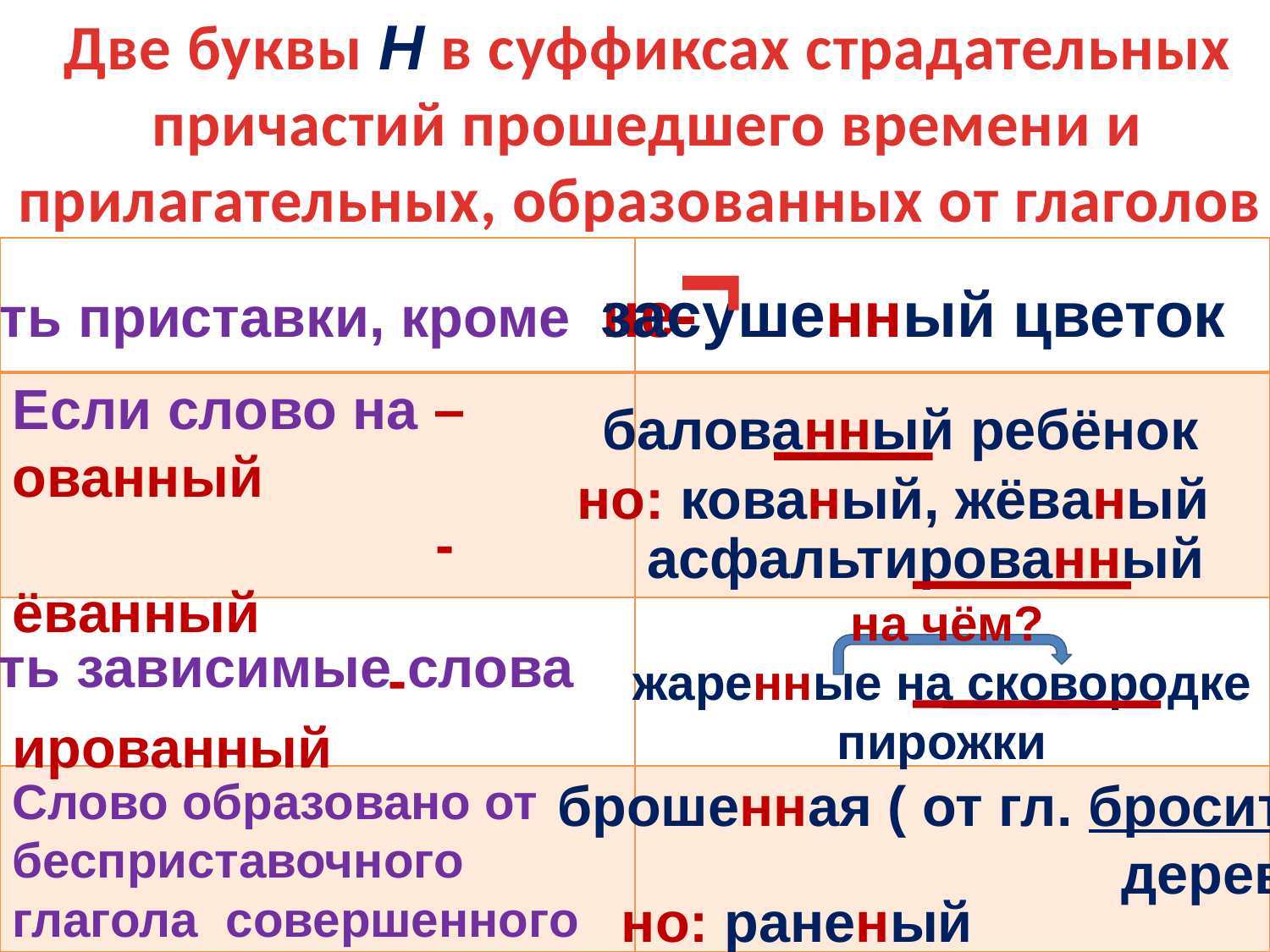

Две буквы Н в суффиксах страдательных
 причастий прошедшего времени и
прилагательных, образованных от глаголов
г
|  |  |
| --- | --- |
|  |  |
|  |  |
|  |  |
Есть приставки, кроме  не-
засушенный цветок
Если слово на – ованный
                           - ёванный
                        -ированный
балованный ребёнок
но: кованый, жёваный
асфальтированный

на чём?
Есть зависимые слова

жаренные на сковородке
пирожки
Слово образовано от
бесприставочного
глагола  совершенного вида
брошенная ( от гл. бросить)
                                    деревня
но: раненый